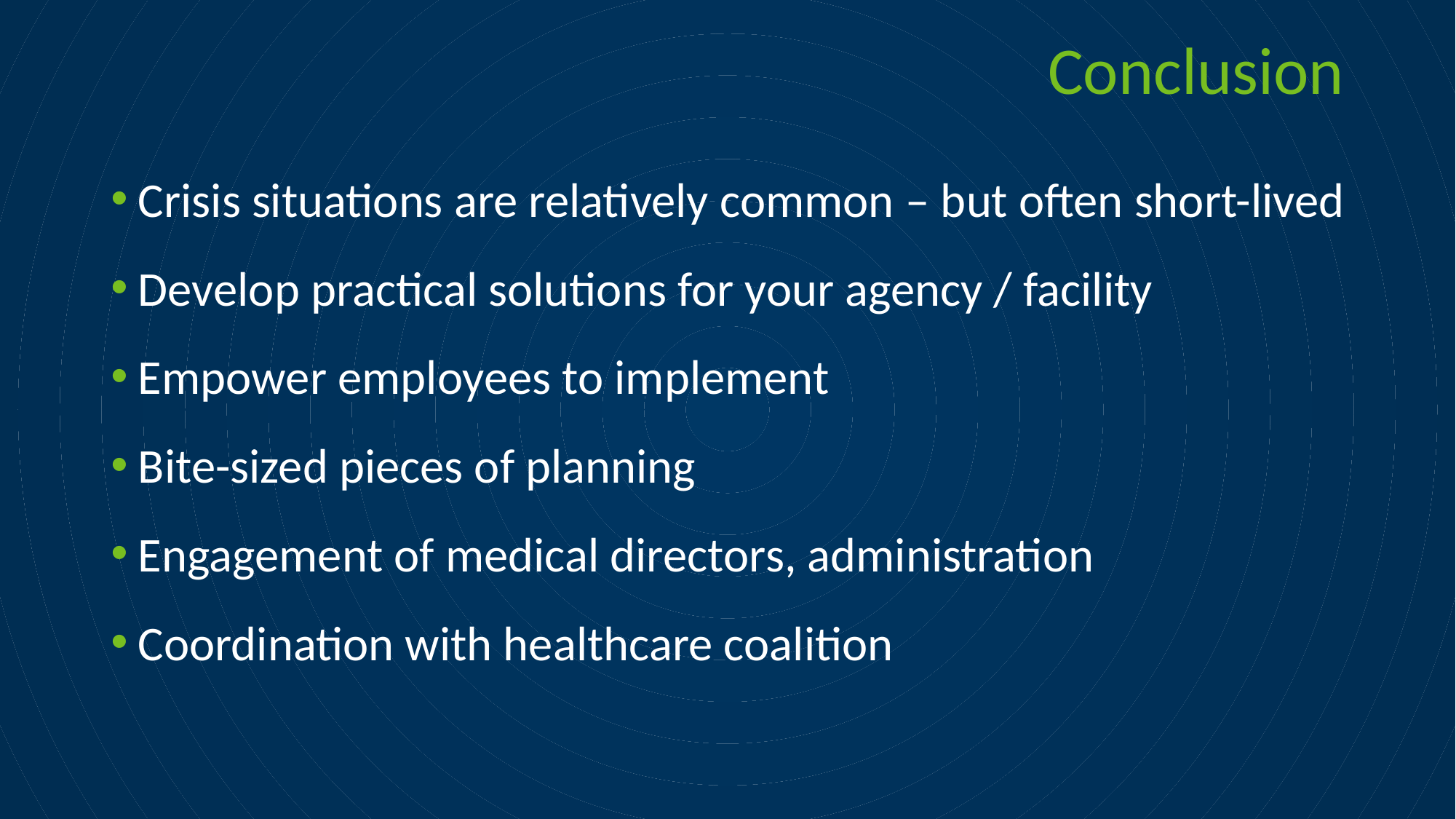

# Conclusion
Crisis situations are relatively common – but often short-lived
Develop practical solutions for your agency / facility
Empower employees to implement
Bite-sized pieces of planning
Engagement of medical directors, administration
Coordination with healthcare coalition